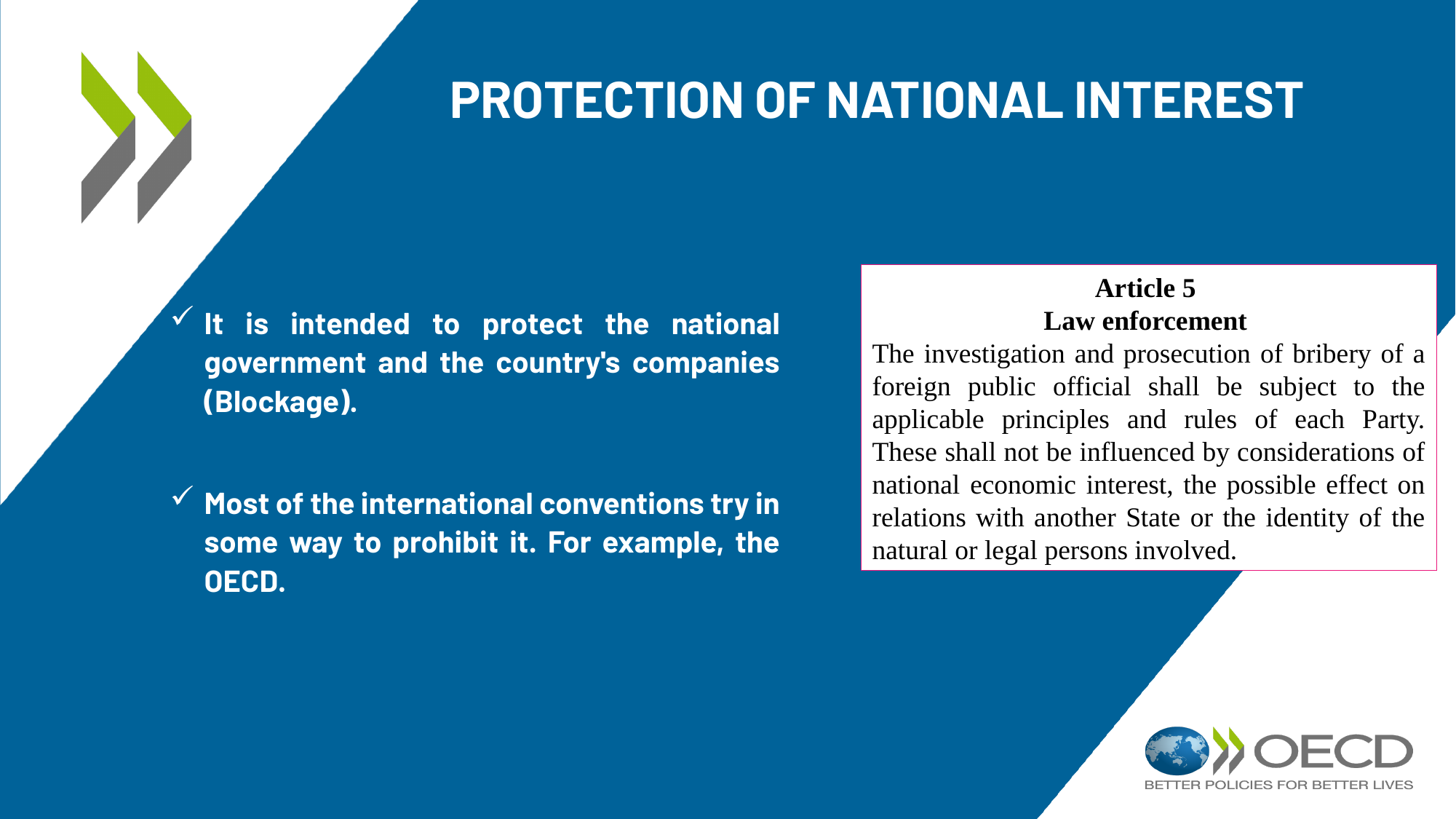

# PROTECTION OF NATIONAL INTEREST
Article 5
Law enforcement
The investigation and prosecution of bribery of a foreign public official shall be subject to the applicable principles and rules of each Party. These shall not be influenced by considerations of national economic interest, the possible effect on relations with another State or the identity of the natural or legal persons involved.
It is intended to protect the national government and the country's companies (Blockage).

Most of the international conventions try in some way to prohibit it. For example, the OECD.